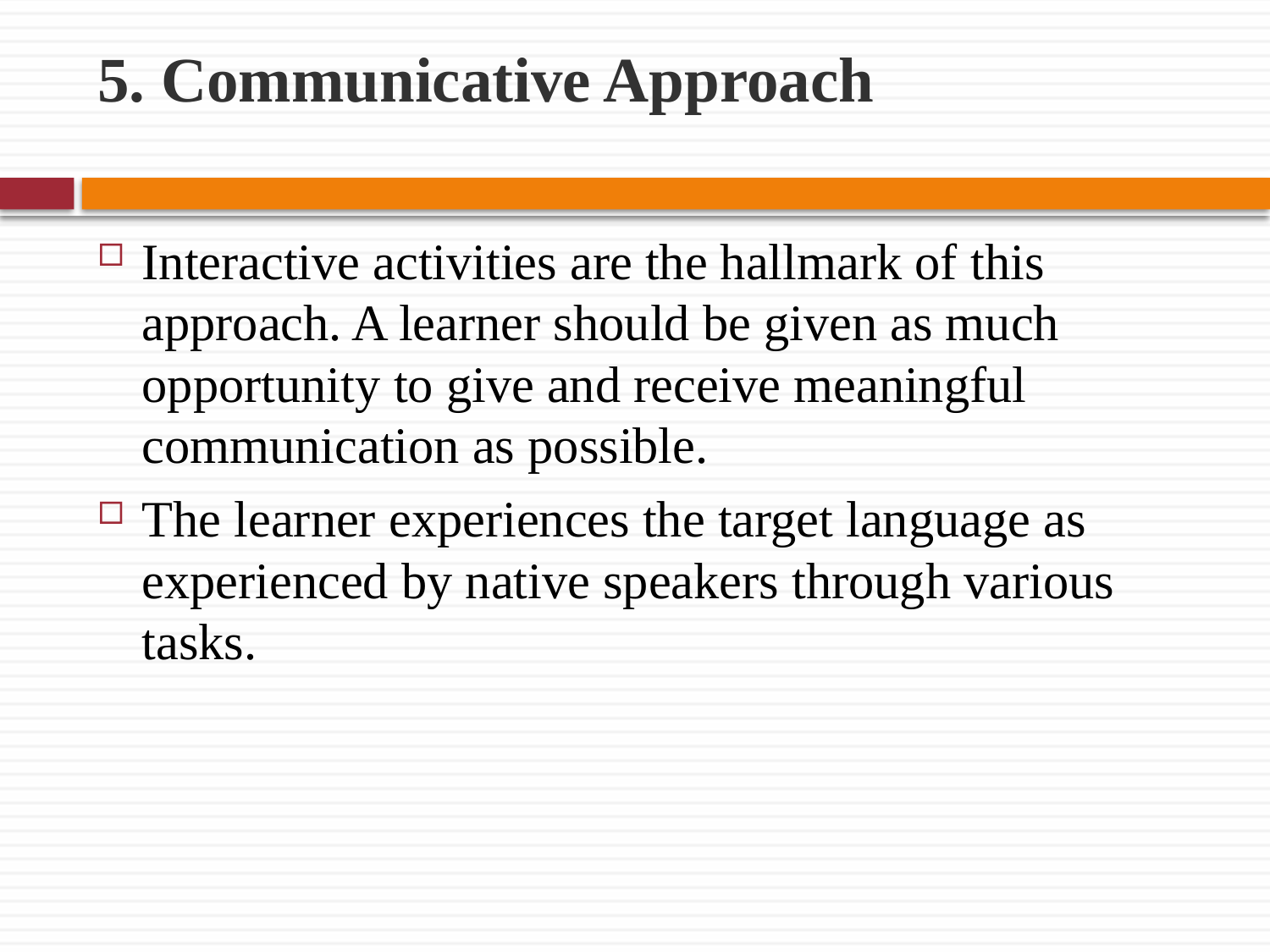

# 5. Communicative Approach
Interactive activities are the hallmark of this approach. A learner should be given as much opportunity to give and receive meaningful communication as possible.
The learner experiences the target language as experienced by native speakers through various tasks.